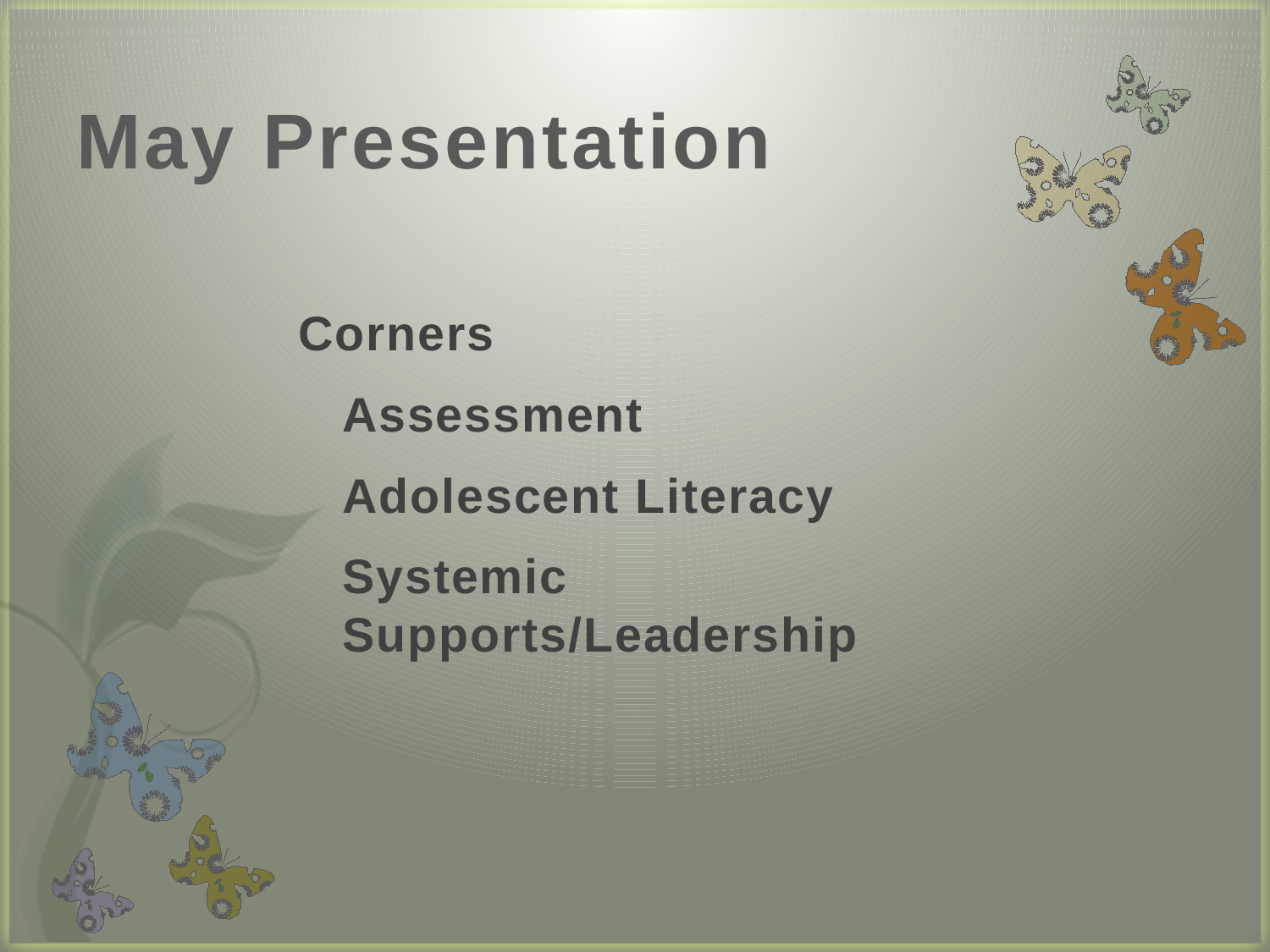

# May Presentation
Corners
	Assessment
	Adolescent Literacy
	Systemic Supports/Leadership